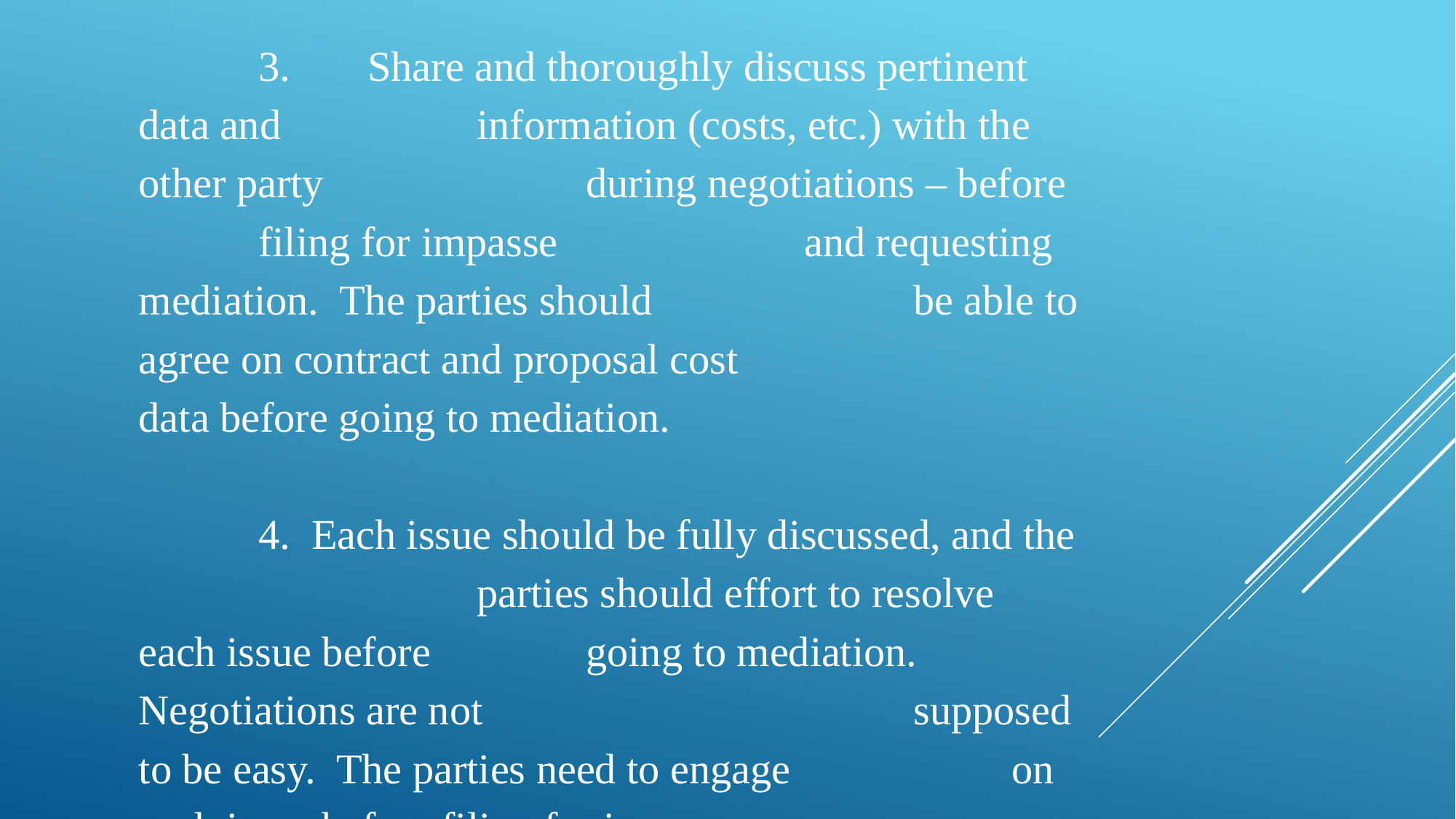

3.	 Share and thoroughly discuss pertinent data and 		 information (costs, etc.) with the other party 			 during negotiations – before	 filing for impasse 			 and requesting mediation.  The parties should 		 	 be able to agree on contract and proposal cost 			 data before going to mediation.

	 4.  Each issue should be fully discussed, and the 			 parties should effort to resolve each issue before 		 going to mediation.  Negotiations are not 		 		 supposed to be easy.  The parties need to engage 		on each issue before filing for impasse.